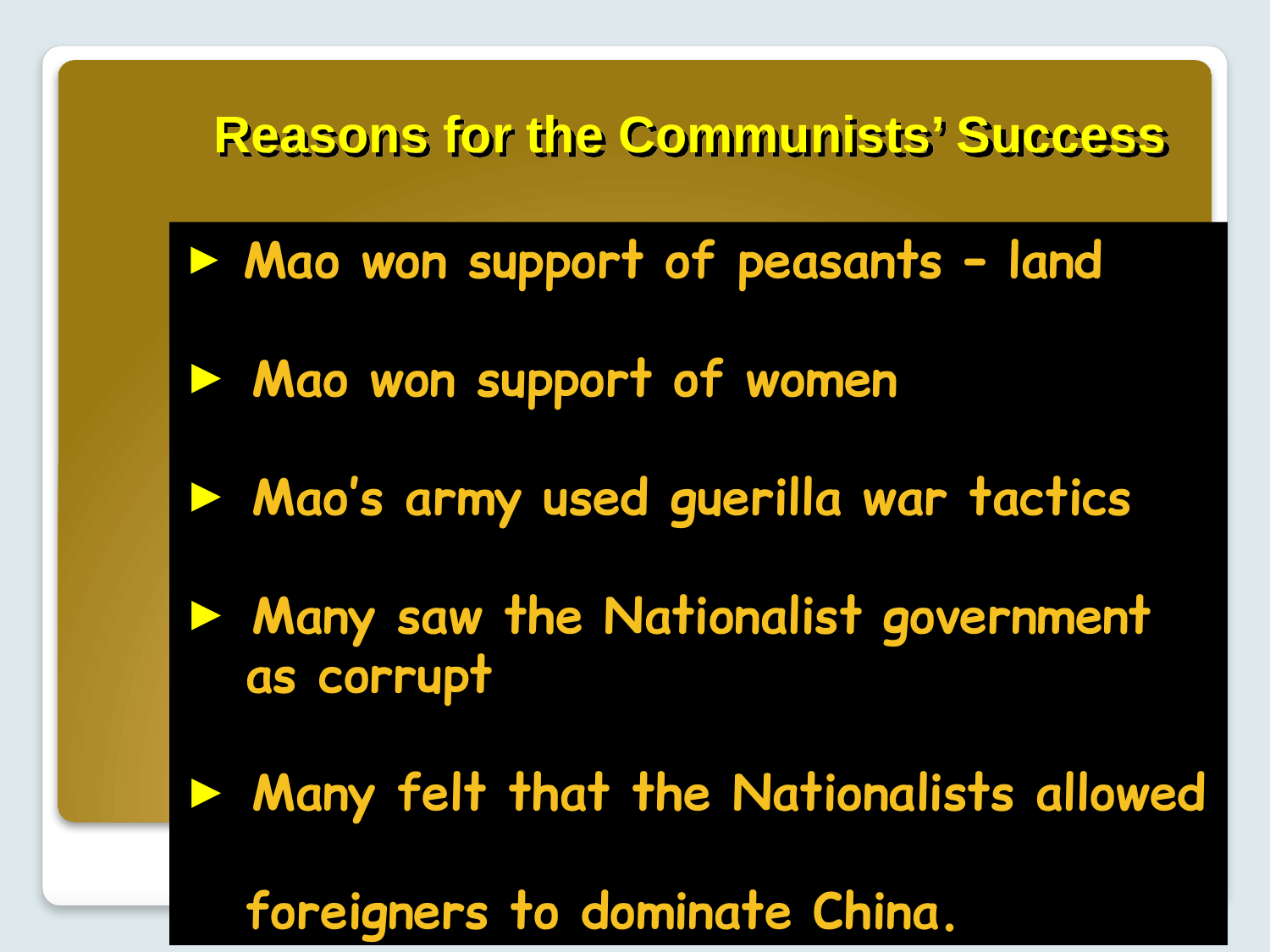

# Reasons for the Communists’ Success
 Mao won support of peasants – land
 Mao won support of women
 Mao’s army used guerilla war tactics
 Many saw the Nationalist government
   as corrupt
 Many felt that the Nationalists allowed
   foreigners to dominate China.